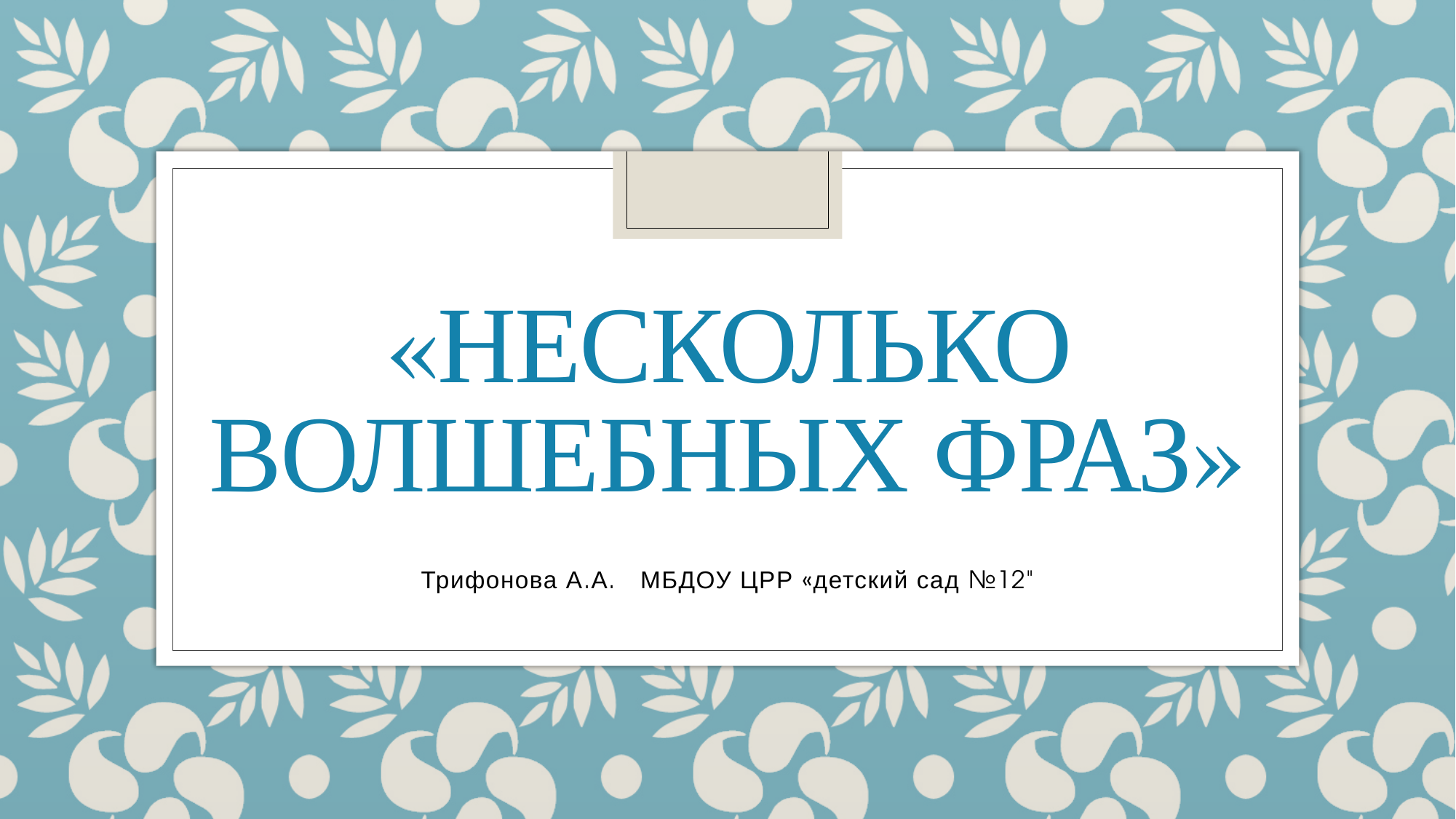

# «Несколько волшебных фраз»
Трифонова А.А.   МБДОУ ЦРР «детский сад №12"